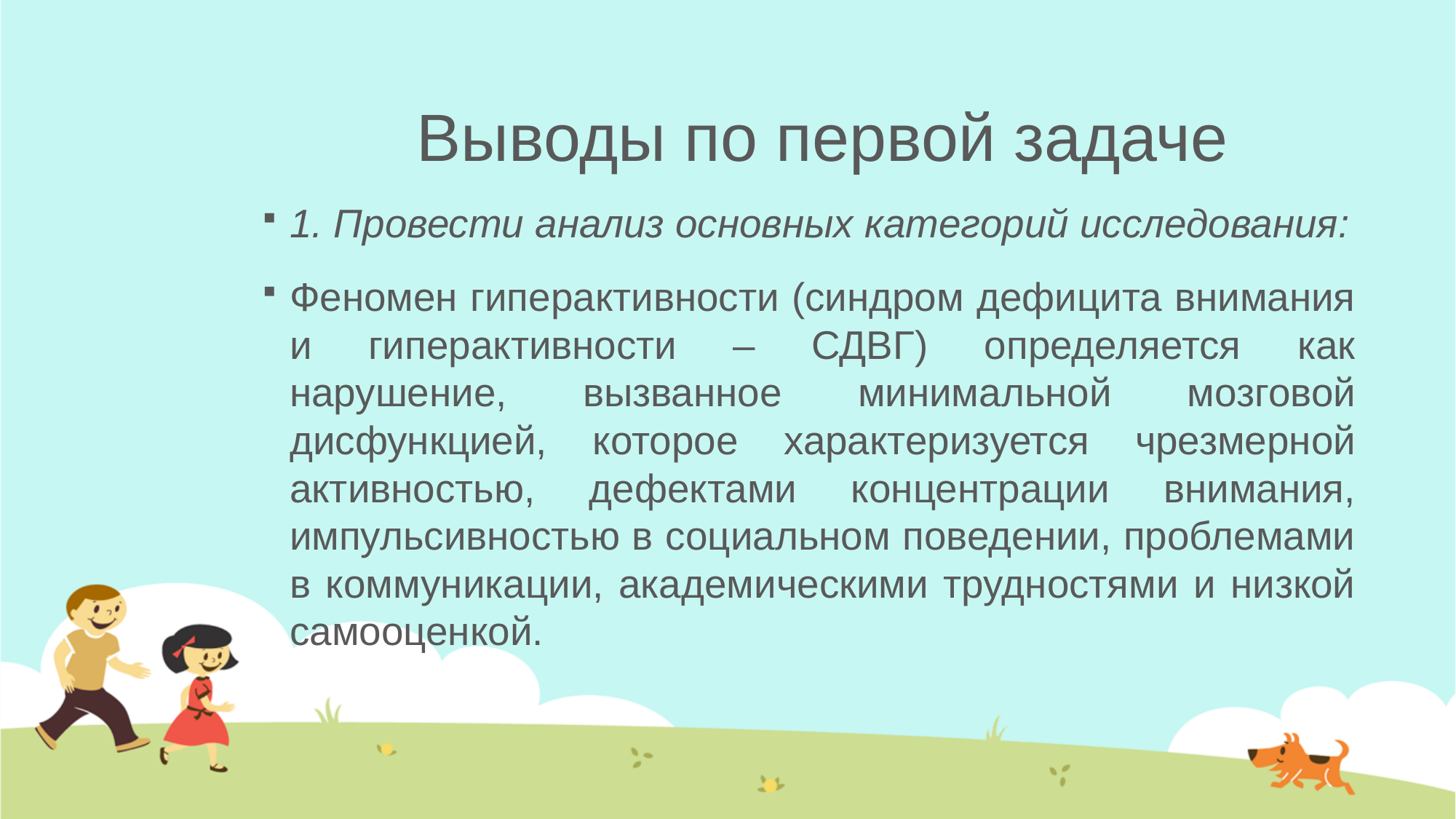

Выводы по первой задаче
1. Провести анализ основных категорий исследования:
Феномен гиперактивности (синдром дефицита внимания и гиперактивности – СДВГ) определяется как нарушение, вызванное минимальной мозговой дисфункцией, которое характеризуется чрезмерной активностью, дефектами концентрации внимания, импульсивностью в социальном поведении, проблемами в коммуникации, академическими трудностями и низкой самооценкой.